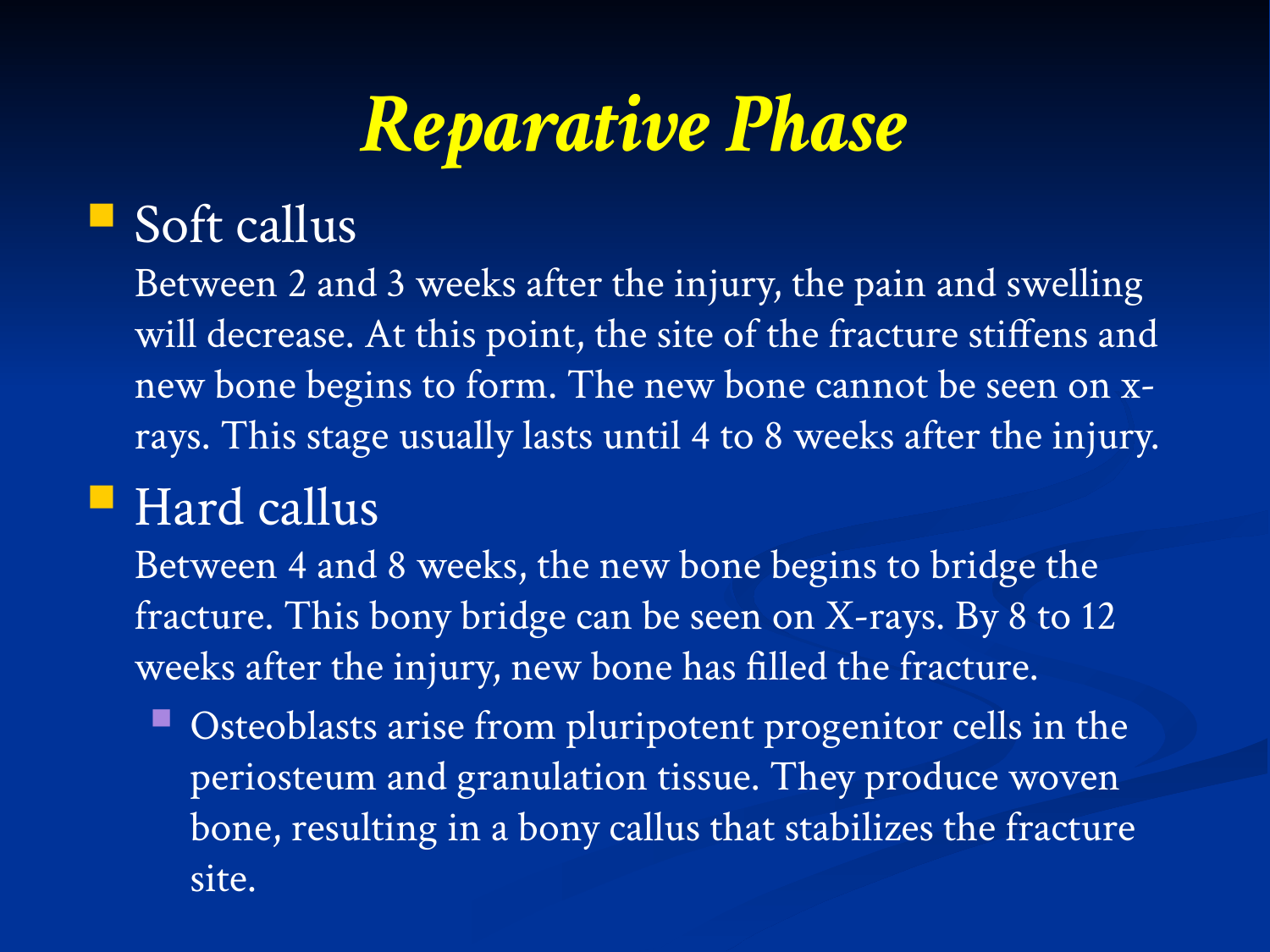

# Reparative Phase
Soft callus 
Between 2 and 3 weeks after the injury, the pain and swelling will decrease. At this point, the site of the fracture stiffens and new bone begins to form. The new bone cannot be seen on x-rays. This stage usually lasts until 4 to 8 weeks after the injury.
Hard callus 
Between 4 and 8 weeks, the new bone begins to bridge the fracture. This bony bridge can be seen on X-rays. By 8 to 12 weeks after the injury, new bone has filled the fracture.
Osteoblasts arise from pluripotent progenitor cells in the periosteum and granulation tissue. They produce woven bone, resulting in a bony callus that stabilizes the fracture site.